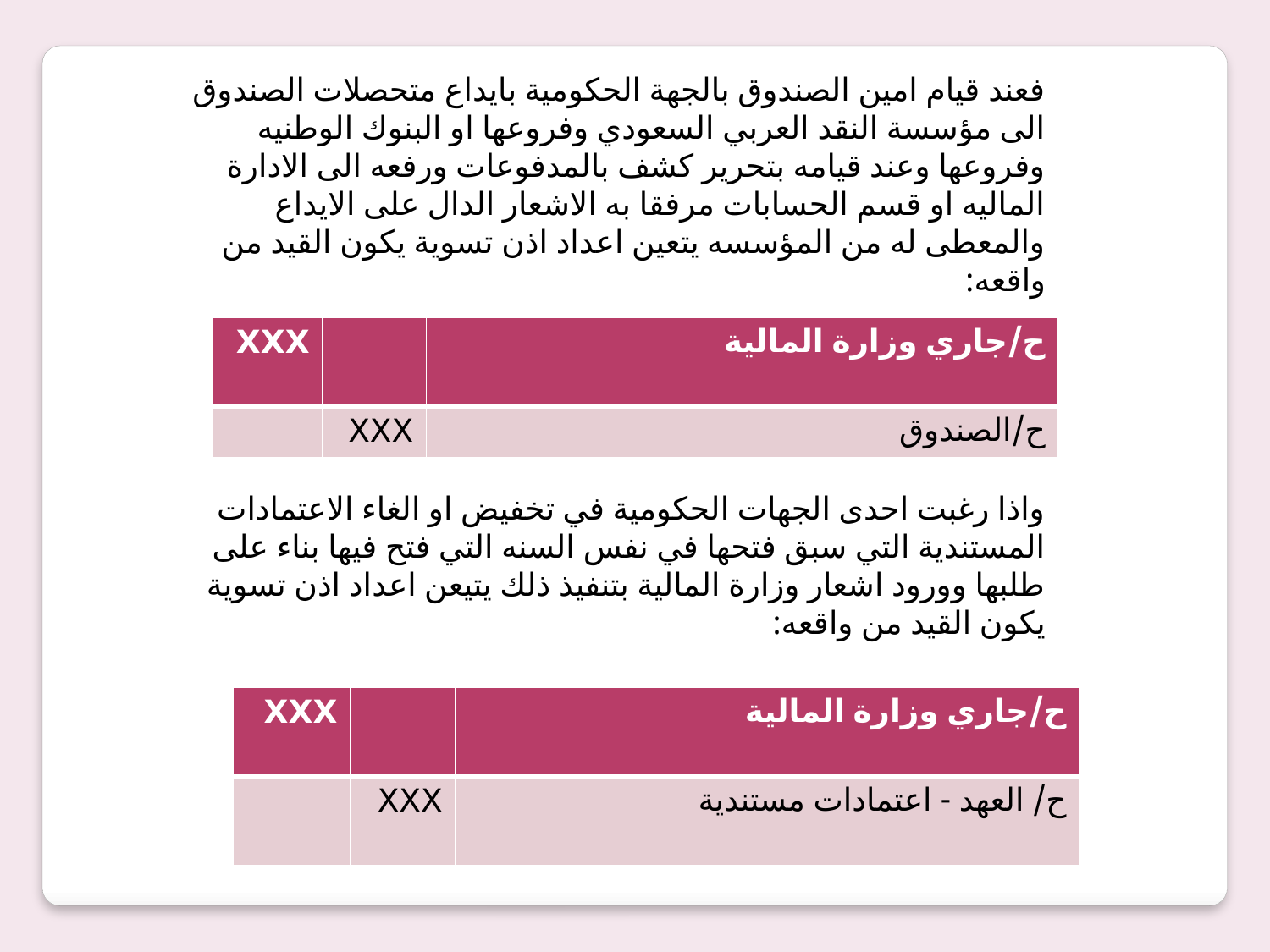

فعند قيام امين الصندوق بالجهة الحكومية بايداع متحصلات الصندوق الى مؤسسة النقد العربي السعودي وفروعها او البنوك الوطنيه وفروعها وعند قيامه بتحرير كشف بالمدفوعات ورفعه الى الادارة الماليه او قسم الحسابات مرفقا به الاشعار الدال على الايداع والمعطى له من المؤسسه يتعين اعداد اذن تسوية يكون القيد من واقعه:

واذا رغبت احدى الجهات الحكومية في تخفيض او الغاء الاعتمادات المستندية التي سبق فتحها في نفس السنه التي فتح فيها بناء على طلبها وورود اشعار وزارة المالية بتنفيذ ذلك يتيعن اعداد اذن تسوية يكون القيد من واقعه:
| XXX |  | ح/جاري وزارة المالية |
| --- | --- | --- |
|  | XXX | ح/الصندوق |
| XXX |  | ح/جاري وزارة المالية |
| --- | --- | --- |
|  | XXX | ح/ العهد - اعتمادات مستندية |